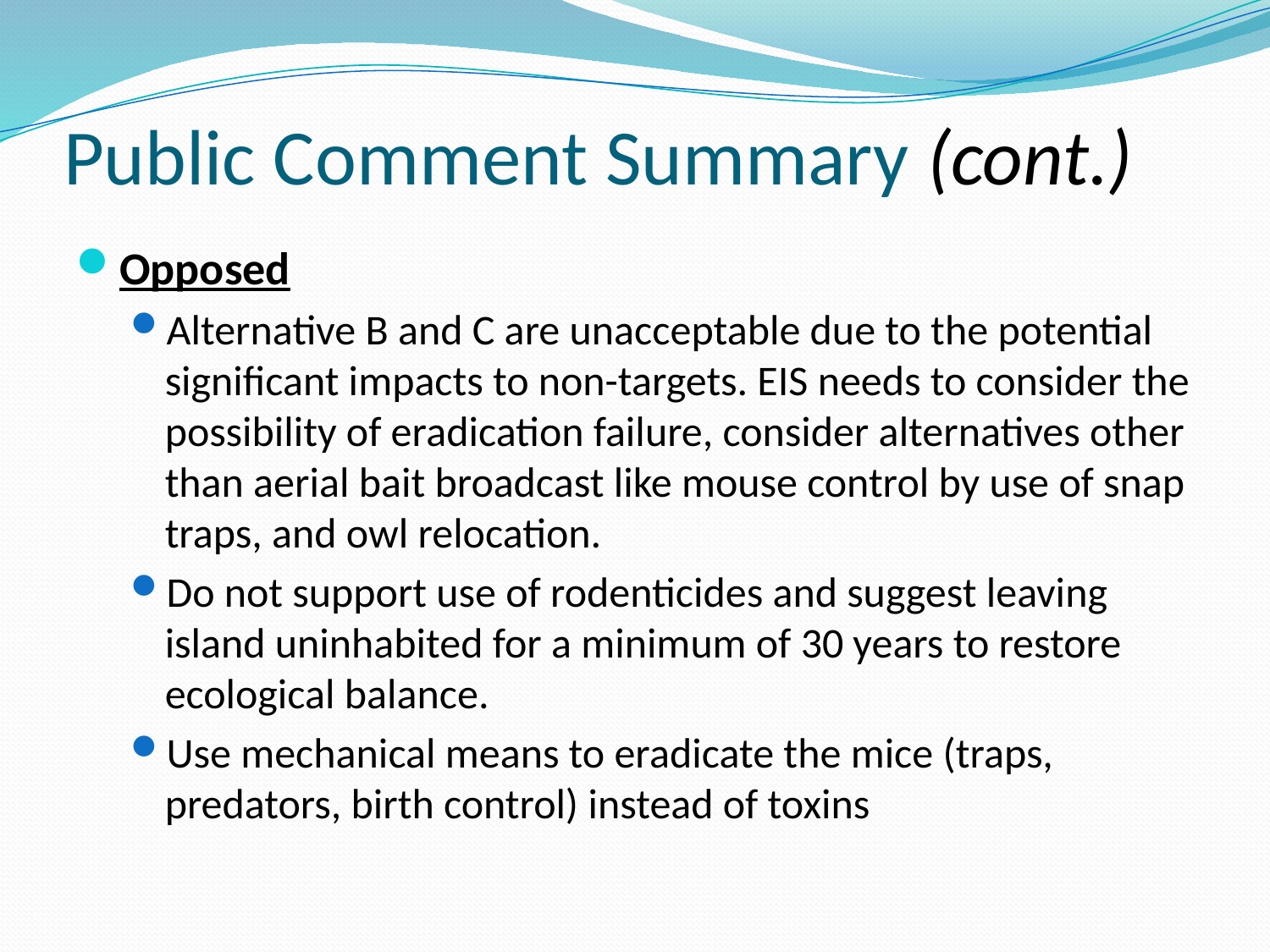

# Public Comment Summary (cont.)
Opposed
Alternative B and C are unacceptable due to the potential significant impacts to non-targets. EIS needs to consider the possibility of eradication failure, consider alternatives other than aerial bait broadcast like mouse control by use of snap traps, and owl relocation.
Do not support use of rodenticides and suggest leaving island uninhabited for a minimum of 30 years to restore ecological balance.
Use mechanical means to eradicate the mice (traps, predators, birth control) instead of toxins